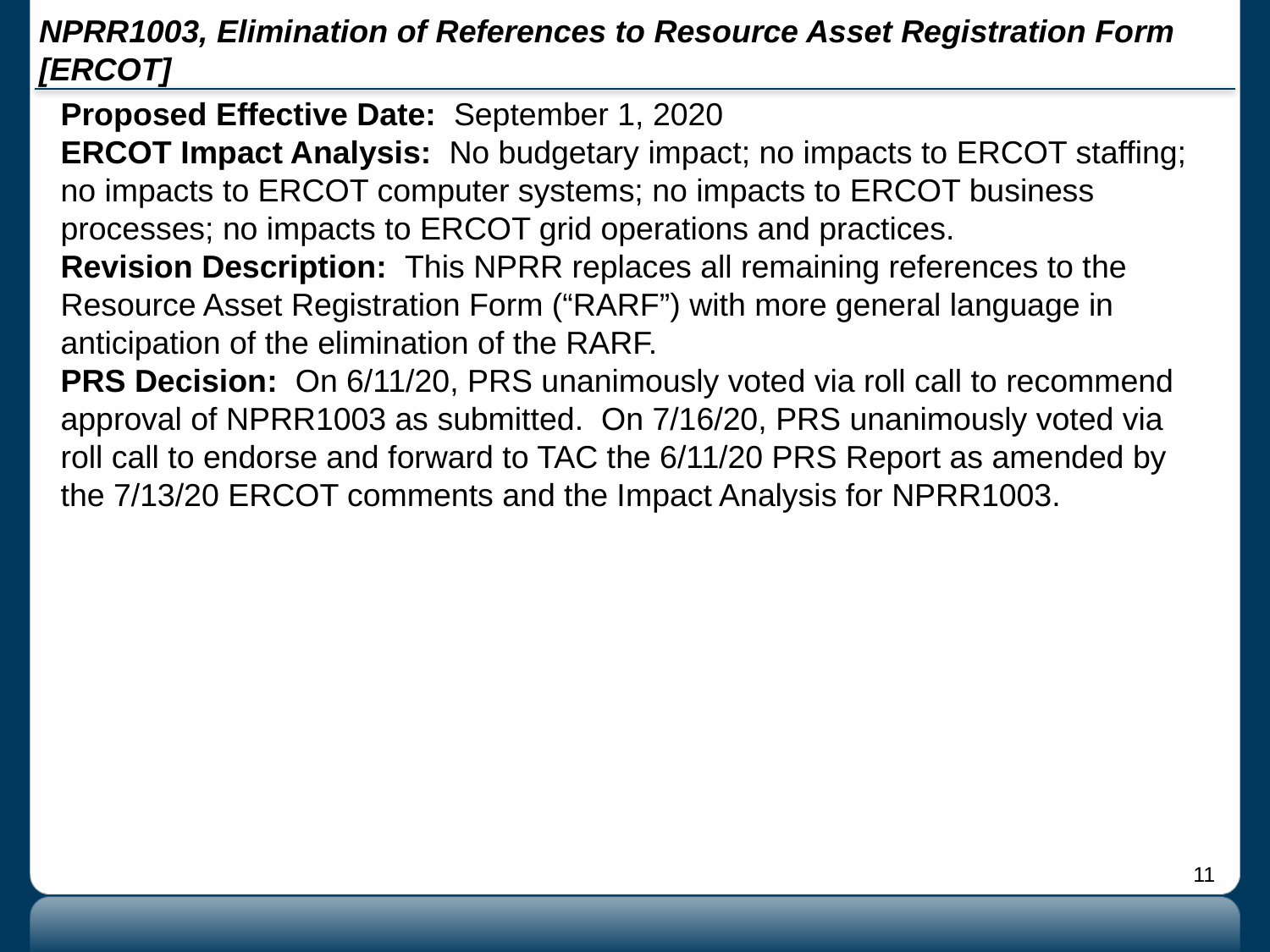

# NPRR1003, Elimination of References to Resource Asset Registration Form [ERCOT]
Proposed Effective Date:  September 1, 2020
ERCOT Impact Analysis:  No budgetary impact; no impacts to ERCOT staffing; no impacts to ERCOT computer systems; no impacts to ERCOT business processes; no impacts to ERCOT grid operations and practices.
Revision Description:  This NPRR replaces all remaining references to the Resource Asset Registration Form (“RARF”) with more general language in anticipation of the elimination of the RARF.
PRS Decision:  On 6/11/20, PRS unanimously voted via roll call to recommend approval of NPRR1003 as submitted.  On 7/16/20, PRS unanimously voted via roll call to endorse and forward to TAC the 6/11/20 PRS Report as amended by the 7/13/20 ERCOT comments and the Impact Analysis for NPRR1003.